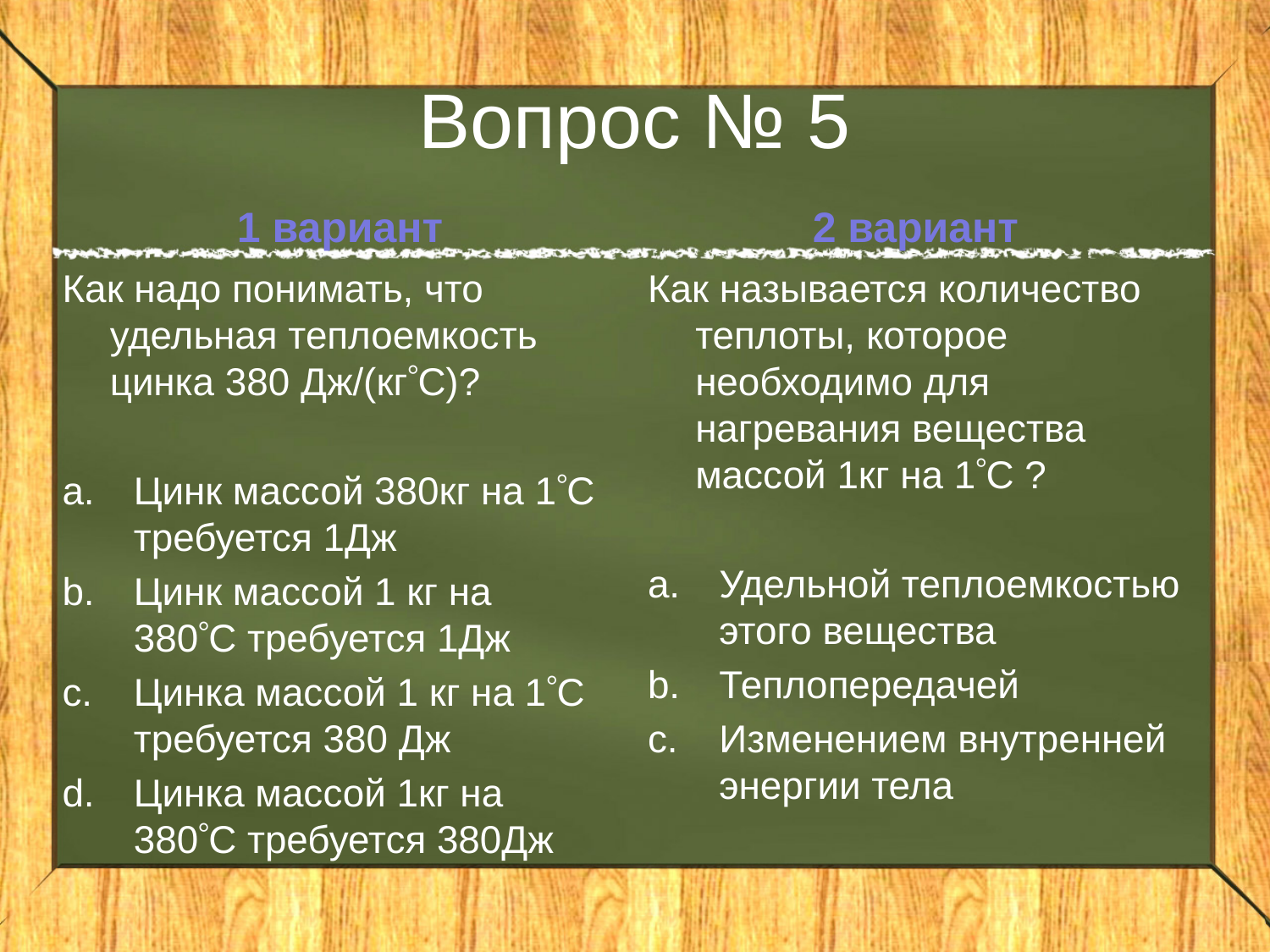

# Вопрос № 5
1 вариант
2 вариант
Как надо понимать, что удельная теплоемкость цинка 380 Дж/(кг°С)?

Цинк массой 380кг на 1°С требуется 1Дж
Цинк массой 1 кг на 380°С требуется 1Дж
Цинка массой 1 кг на 1°С требуется 380 Дж
Цинка массой 1кг на 380°С требуется 380Дж

Как называется количество теплоты, которое необходимо для нагревания вещества массой 1кг на 1°С ?

Удельной теплоемкостью этого вещества
Теплопередачей
Изменением внутренней энергии тела